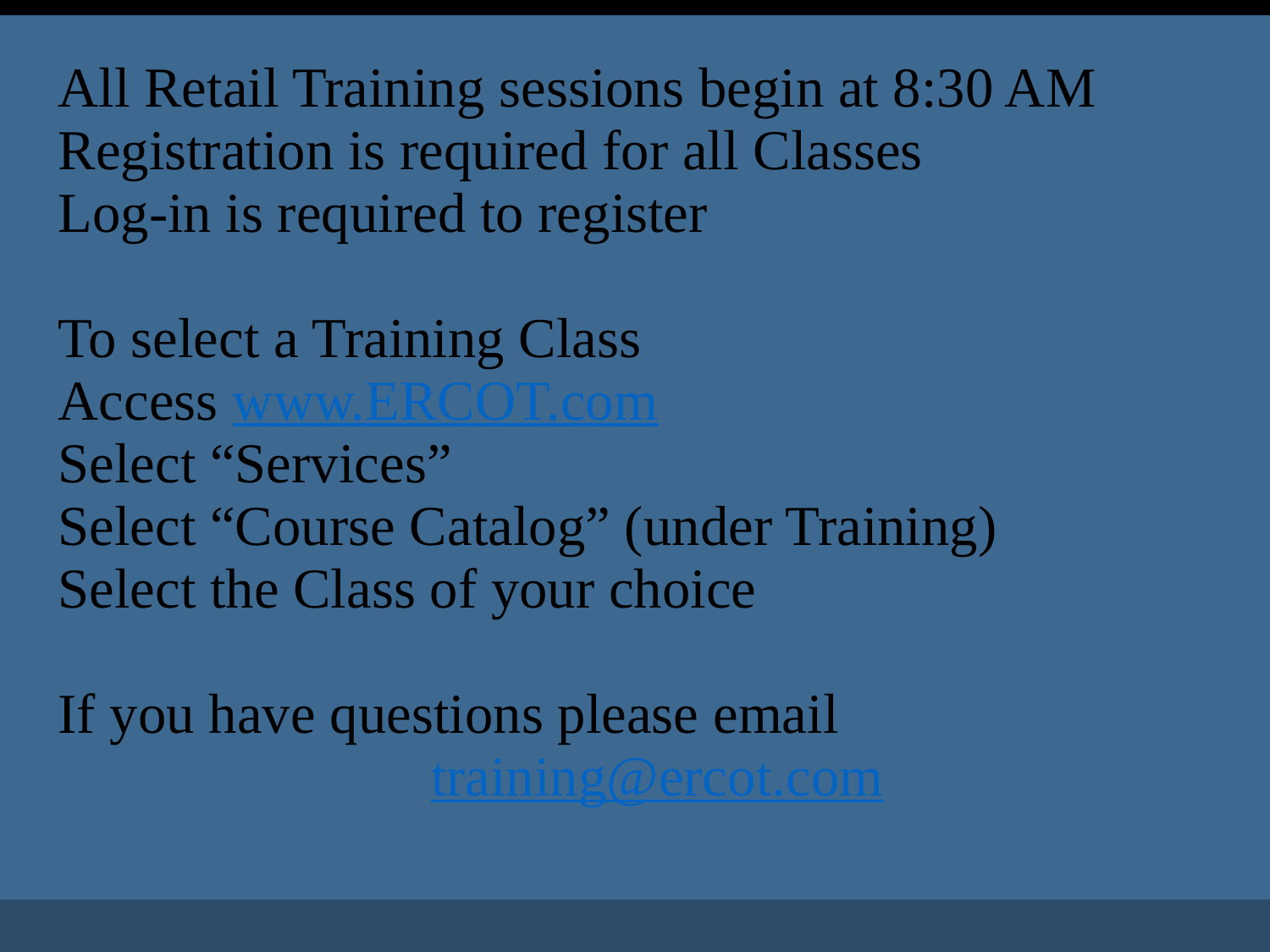

|  |  |
| --- | --- |
|  | All Retail Training sessions begin at 8:30 AM Registration is required for all Classes Log-in is required to register To select a Training Class Access www.ERCOT.com Select “Services” Select “Course Catalog” (under Training) Select the Class of your choice If you have questions please email training@ercot.com |
|  |  |
# Accomplishments for 2022